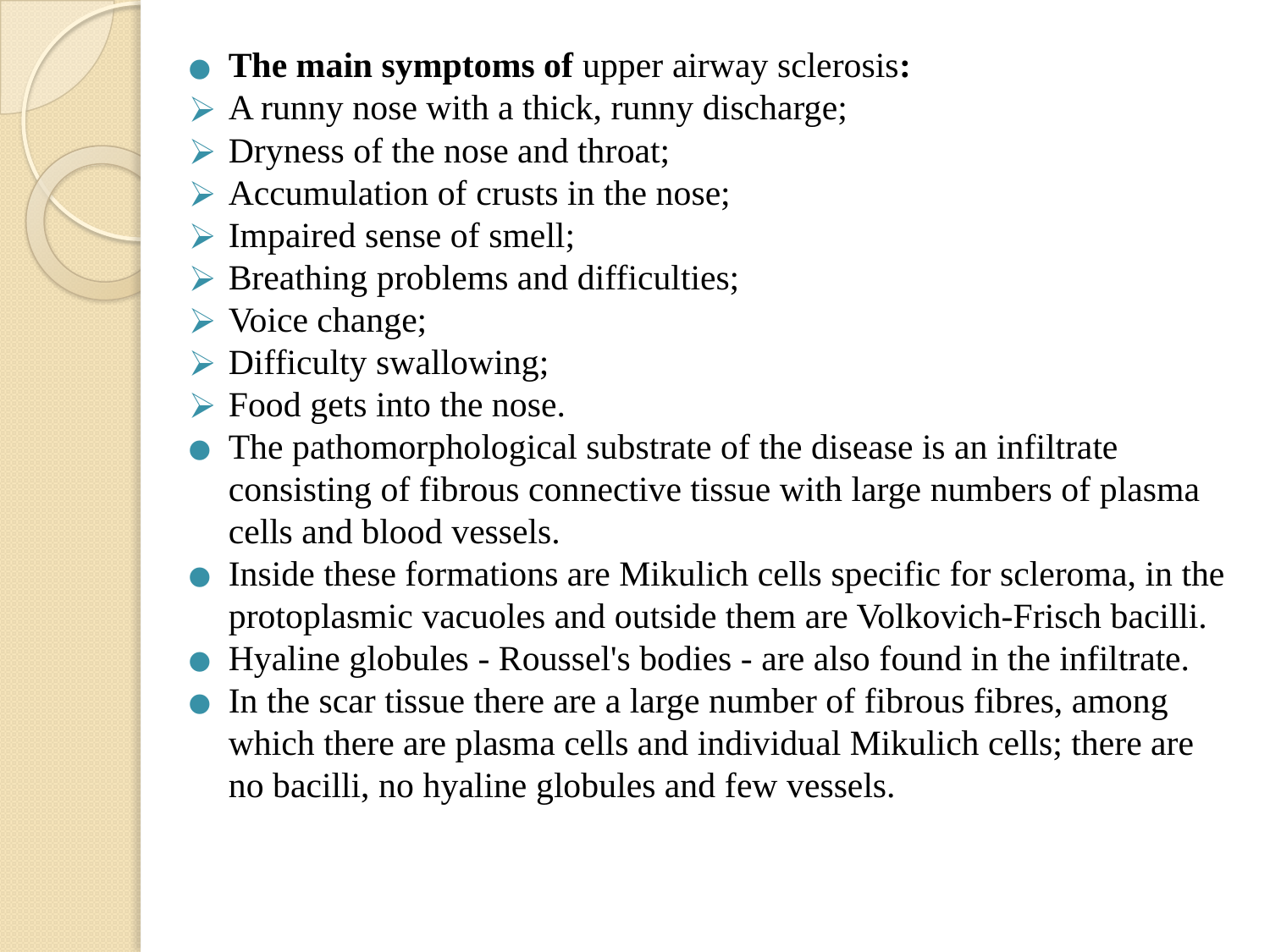

The main symptoms of upper airway sclerosis:
A runny nose with a thick, runny discharge;
Dryness of the nose and throat;
Accumulation of crusts in the nose;
Impaired sense of smell;
Breathing problems and difficulties;
Voice change;
Difficulty swallowing;
Food gets into the nose.
The pathomorphological substrate of the disease is an infiltrate consisting of fibrous connective tissue with large numbers of plasma cells and blood vessels.
Inside these formations are Mikulich cells specific for scleroma, in the protoplasmic vacuoles and outside them are Volkovich-Frisch bacilli.
Hyaline globules - Roussel's bodies - are also found in the infiltrate.
In the scar tissue there are a large number of fibrous fibres, among which there are plasma cells and individual Mikulich cells; there are no bacilli, no hyaline globules and few vessels.

#